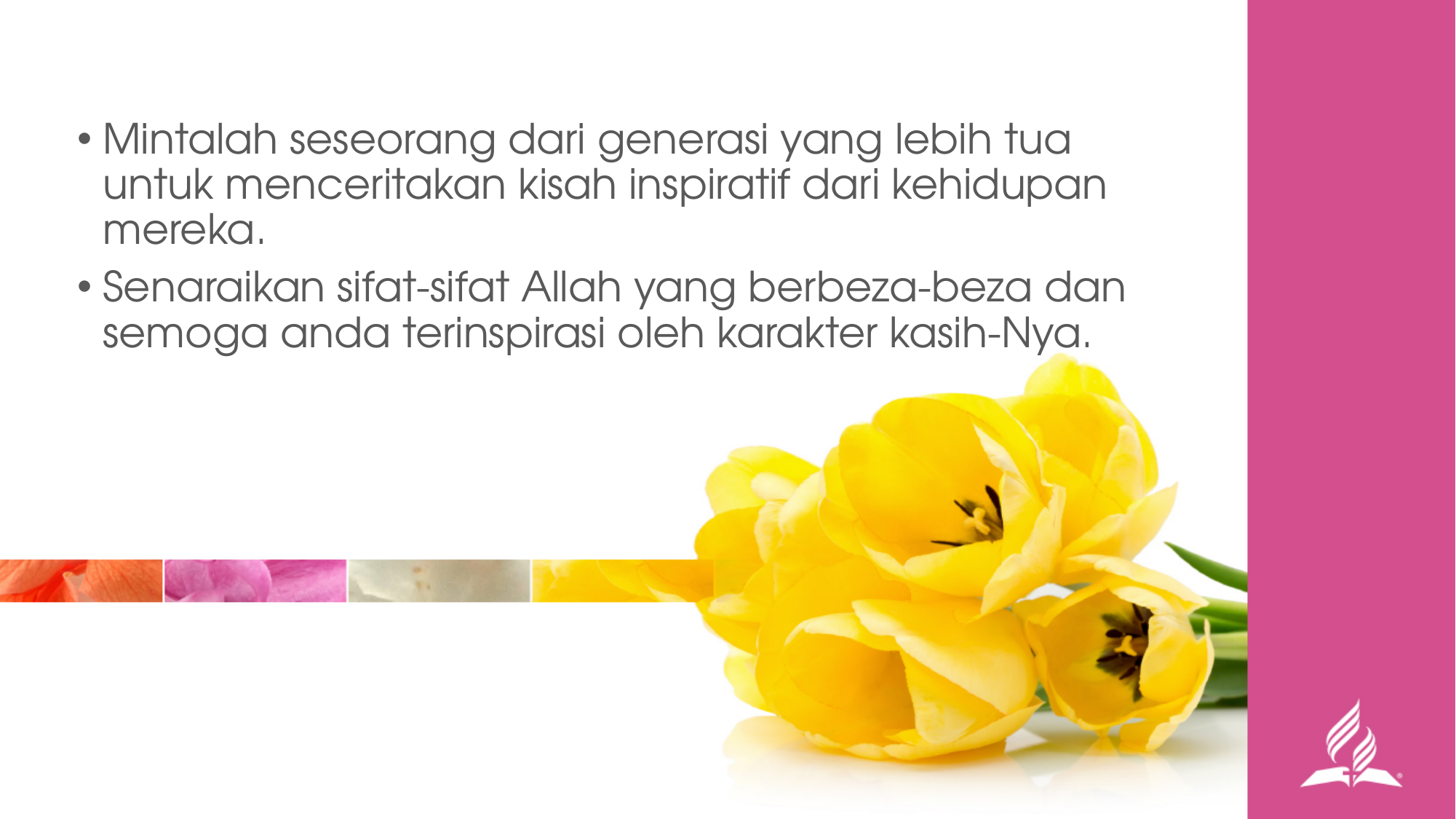

Mintalah seseorang dari generasi yang lebih tua untuk menceritakan kisah inspiratif dari kehidupan mereka.
Senaraikan sifat-sifat Allah yang berbeza-beza dan semoga anda terinspirasi oleh karakter kasih-Nya.